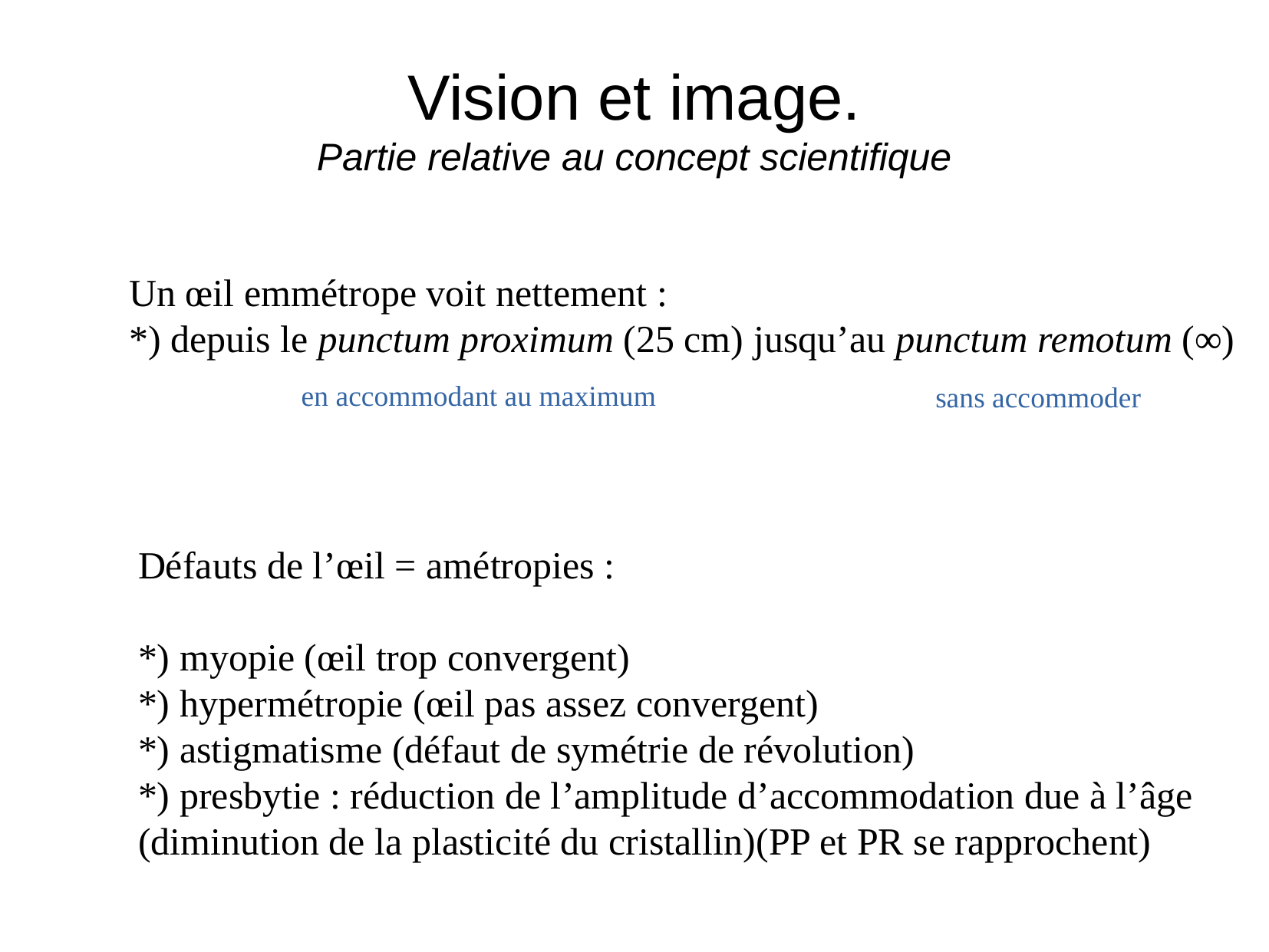

# Vision et image. Partie relative au concept scientifique
Un œil emmétrope voit nettement :
*) depuis le punctum proximum (25 cm) jusqu’au punctum remotum (∞)
en accommodant au maximum
sans accommoder
Défauts de l’œil = amétropies :

*) myopie (œil trop convergent)
*) hypermétropie (œil pas assez convergent)
*) astigmatisme (défaut de symétrie de révolution)
*) presbytie : réduction de l’amplitude d’accommodation due à l’âge (diminution de la plasticité du cristallin)(PP et PR se rapprochent)